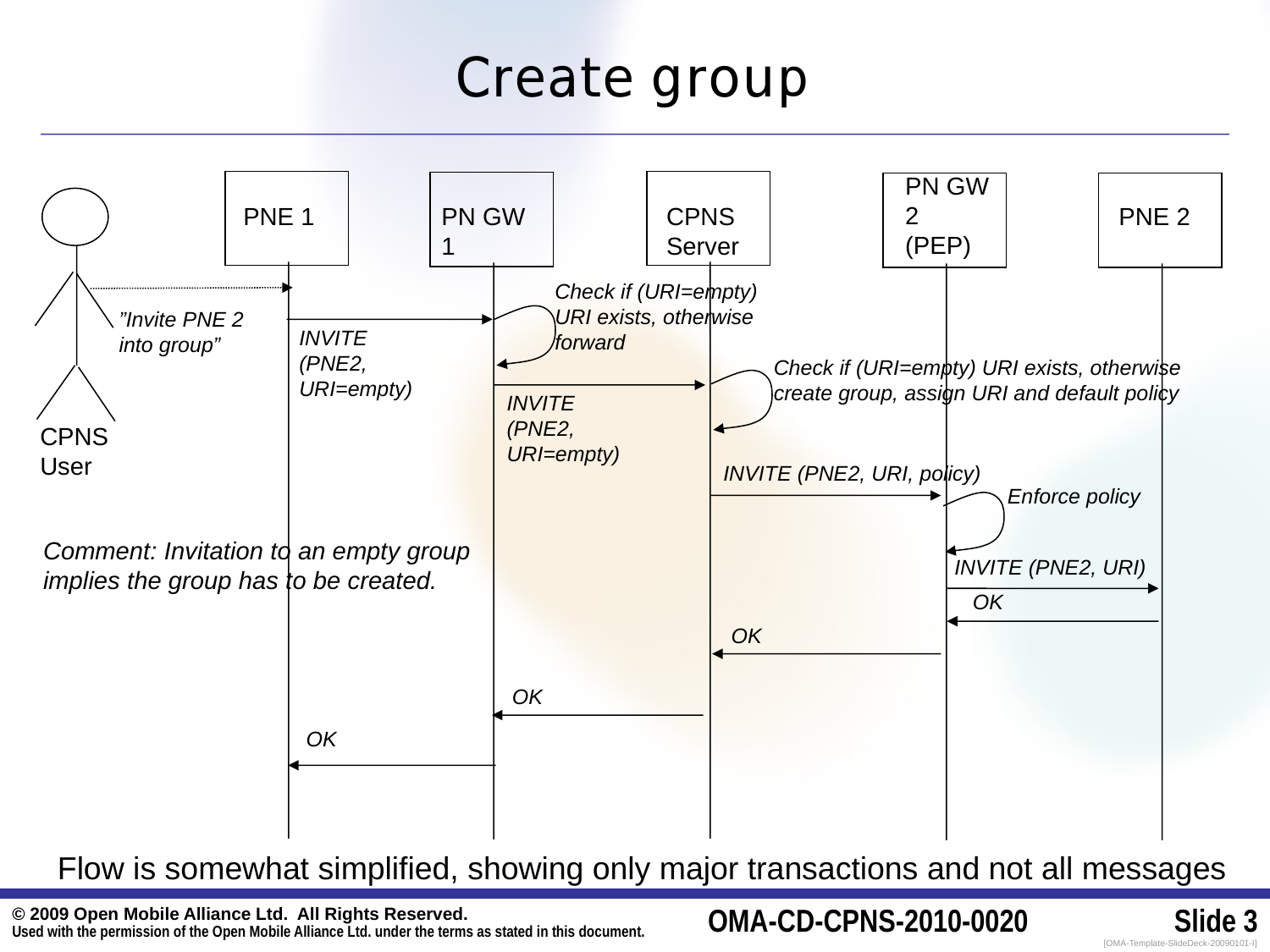

# Create group
PN GW 2 (PEP)

PNE 1
PN GW 1
CPNS Server
PNE 2
Check if (URI=empty) URI exists, otherwise forward

”Invite PNE 2 into group”

INVITE (PNE2, URI=empty)

Check if (URI=empty) URI exists, otherwise create group, assign URI and default policy

INVITE (PNE2, URI=empty)

CPNS User
INVITE (PNE2, URI, policy)
Enforce policy

Comment: Invitation to an empty group implies the group has to be created.
INVITE (PNE2, URI)
OK

OK

OK

OK

Flow is somewhat simplified, showing only major transactions and not all messages